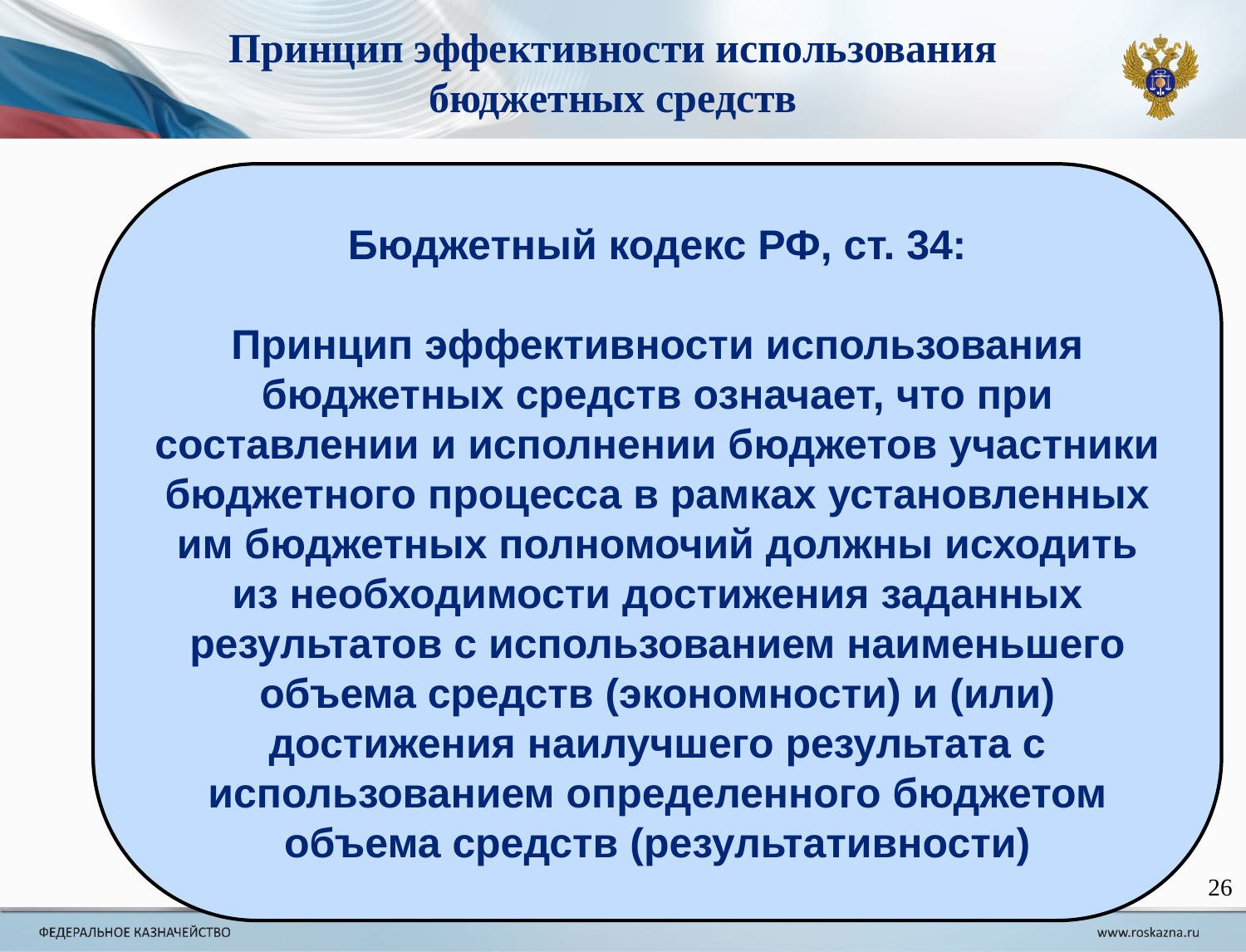

Принцип эффективности использования
бюджетных средств

Бюджетный кодекс РФ, ст. 34:

Принцип эффективности использования бюджетных средств означает, что при составлении и исполнении бюджетов участники бюджетного процесса в рамках установленных им бюджетных полномочий должны исходить из необходимости достижения заданных результатов с использованием наименьшего объема средств (экономности) и (или) достижения наилучшего результата с использованием определенного бюджетом объема средств (результативности)
26